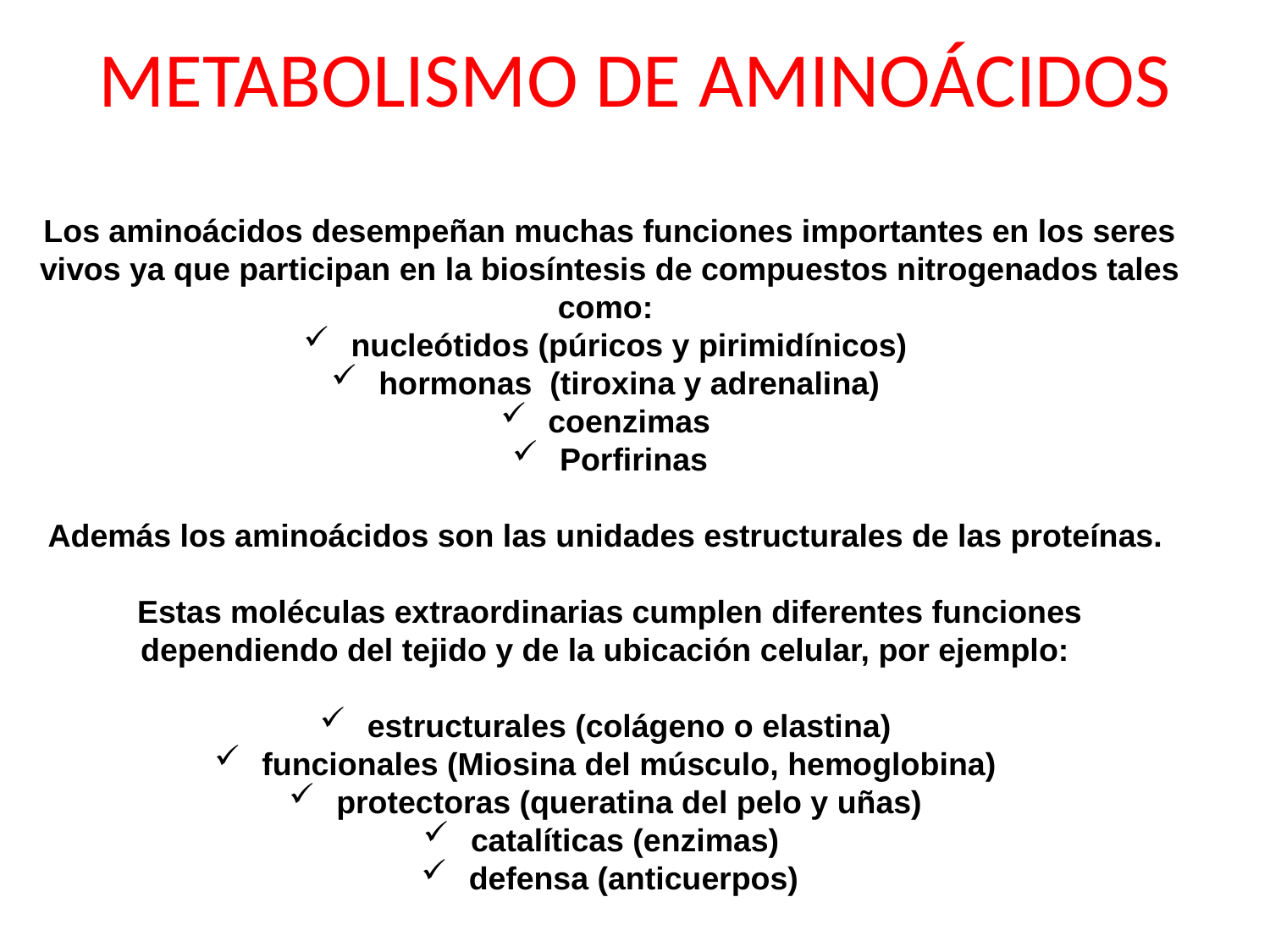

# METABOLISMO DE AMINOÁCIDOS

Los aminoácidos desempeñan muchas funciones importantes en los seres vivos ya que participan en la biosíntesis de compuestos nitrogenados tales como:
nucleótidos (púricos y pirimidínicos)
hormonas  (tiroxina y adrenalina)
coenzimas
Porfirinas

Además los aminoácidos son las unidades estructurales de las proteínas.

Estas moléculas extraordinarias cumplen diferentes funciones dependiendo del tejido y de la ubicación celular, por ejemplo:

estructurales (colágeno o elastina)
funcionales (Miosina del músculo, hemoglobina)
protectoras (queratina del pelo y uñas)
catalíticas (enzimas)
defensa (anticuerpos)